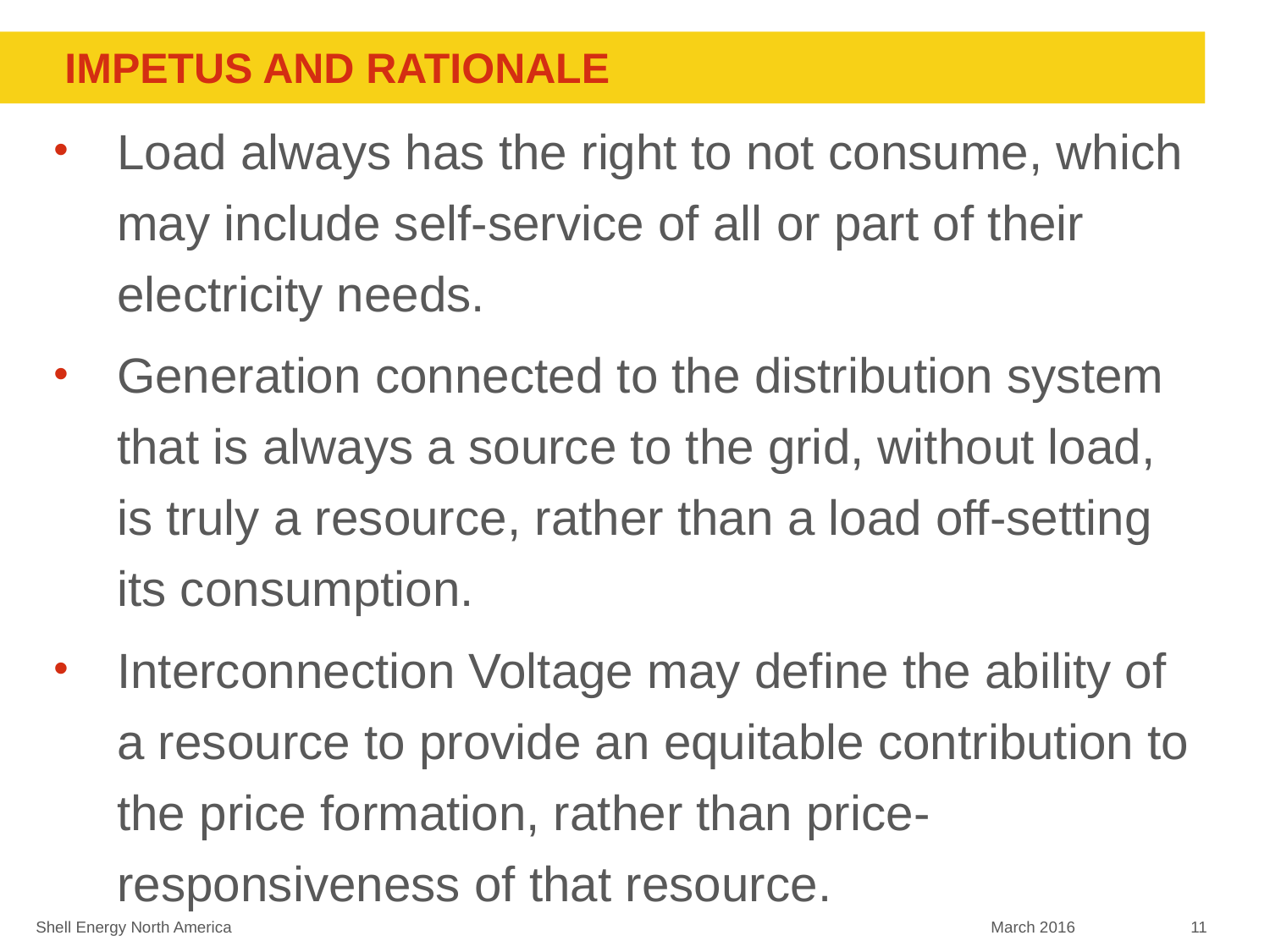

# Impetus and Rationale
Load always has the right to not consume, which may include self-service of all or part of their electricity needs.
Generation connected to the distribution system that is always a source to the grid, without load, is truly a resource, rather than a load off-setting its consumption.
Interconnection Voltage may define the ability of a resource to provide an equitable contribution to the price formation, rather than price-responsiveness of that resource.
Shell Energy North America                                                                                                                                                                           March 2016                          11